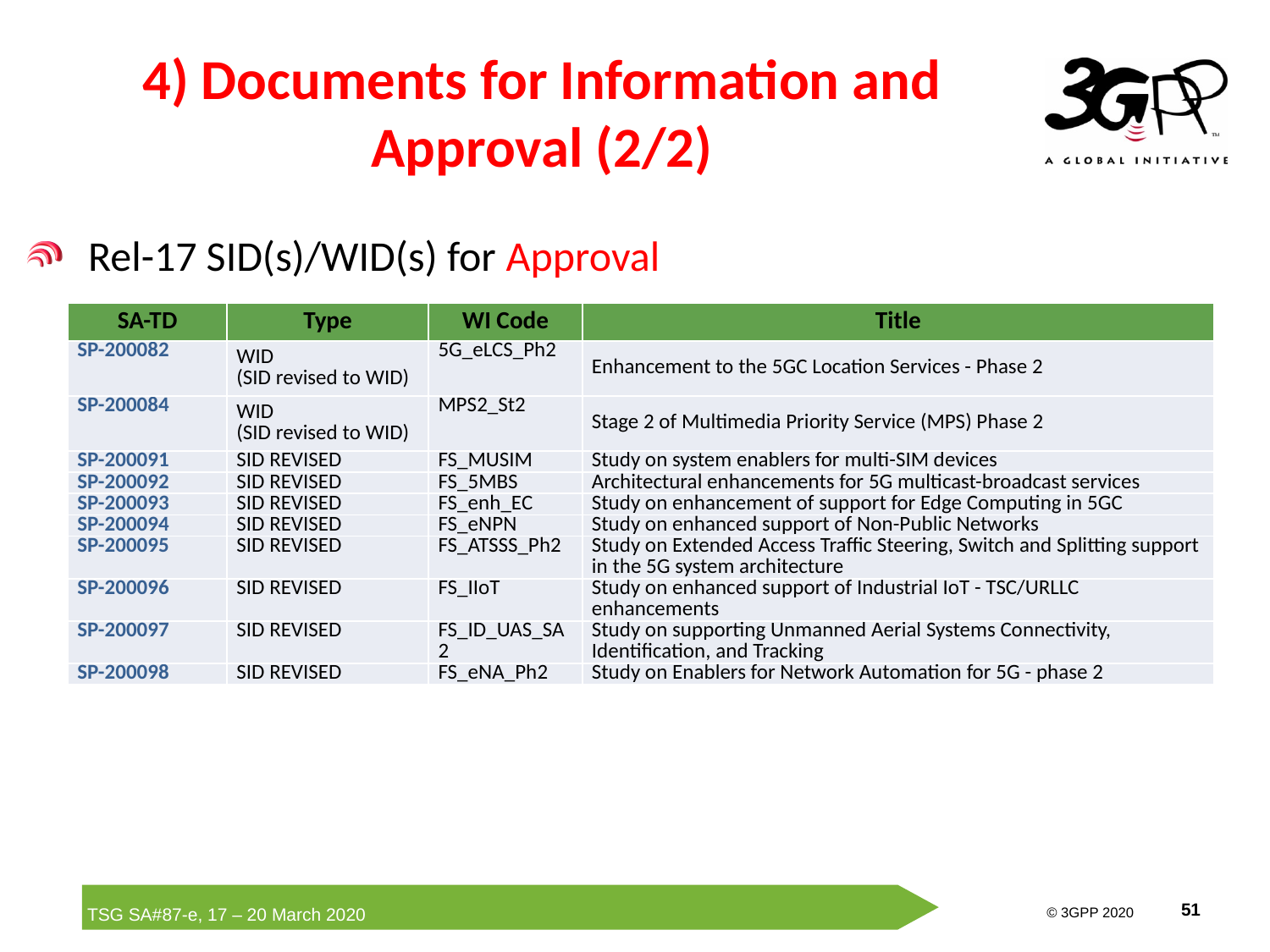

# 4) Documents for Information and Approval (2/2)
Rel-17 SID(s)/WID(s) for Approval

| SA-TD | Type | WI Code | Title |
| --- | --- | --- | --- |
| SP-200082 | WID (SID revised to WID) | 5G\_eLCS\_Ph2 | Enhancement to the 5GC Location Services - Phase 2 |
| SP-200084 | WID (SID revised to WID) | MPS2\_St2 | Stage 2 of Multimedia Priority Service (MPS) Phase 2 |
| SP-200091 | SID REVISED | FS\_MUSIM | Study on system enablers for multi-SIM devices |
| SP-200092 | SID REVISED | FS\_5MBS | Architectural enhancements for 5G multicast-broadcast services |
| SP-200093 | SID REVISED | FS\_enh\_EC | Study on enhancement of support for Edge Computing in 5GC |
| SP-200094 | SID REVISED | FS\_eNPN | Study on enhanced support of Non-Public Networks |
| SP-200095 | SID REVISED | FS\_ATSSS\_Ph2 | Study on Extended Access Traffic Steering, Switch and Splitting support in the 5G system architecture |
| SP-200096 | SID REVISED | FS\_IIoT | Study on enhanced support of Industrial IoT - TSC/URLLC enhancements |
| SP-200097 | SID REVISED | FS\_ID\_UAS\_SA2 | Study on supporting Unmanned Aerial Systems Connectivity, Identification, and Tracking |
| SP-200098 | SID REVISED | FS\_eNA\_Ph2 | Study on Enablers for Network Automation for 5G - phase 2 |